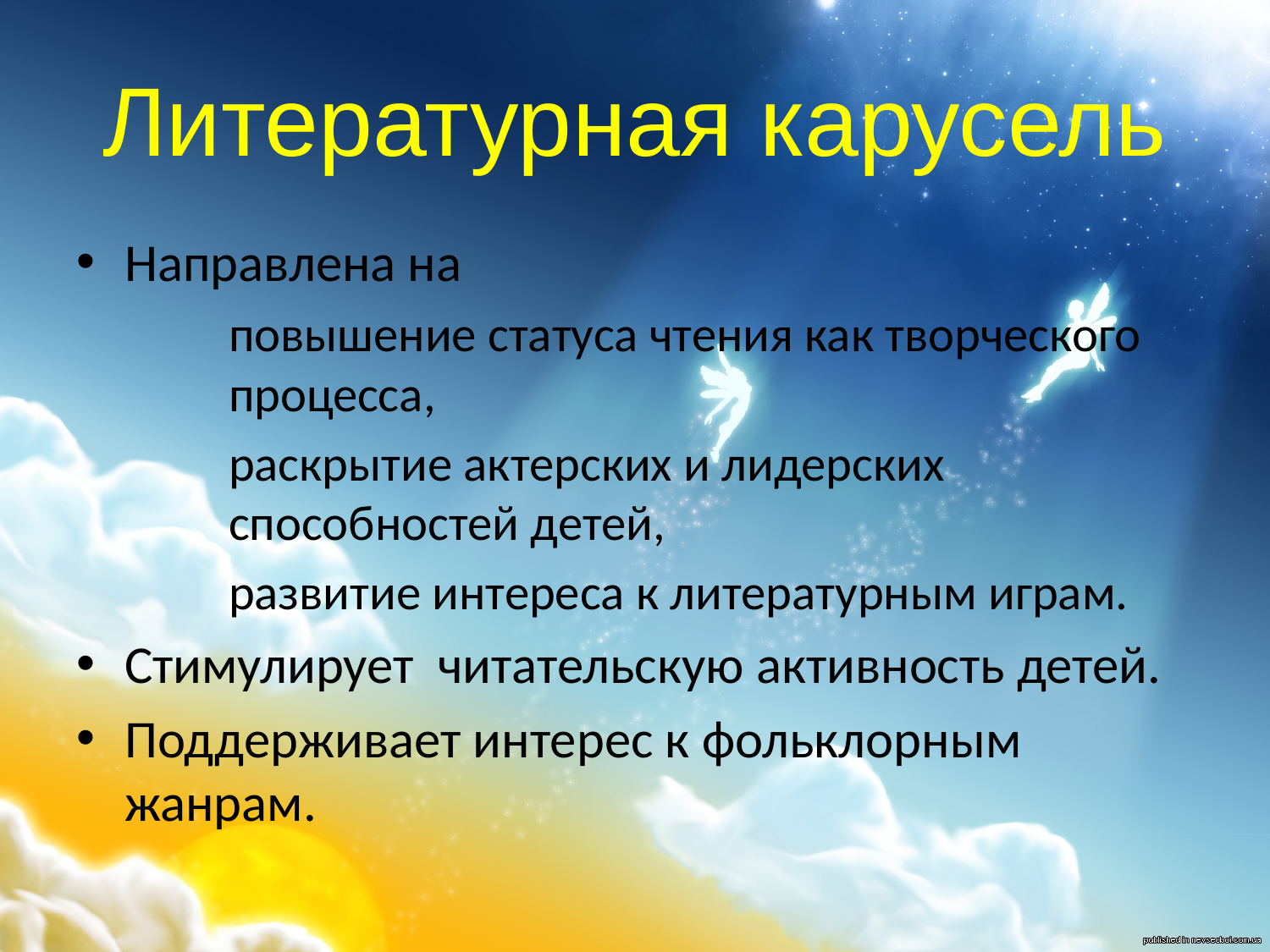

# Литературная карусель
Направлена на
повышение статуса чтения как творческого процесса,
раскрытие актерских и лидерских способностей детей,
развитие интереса к литературным играм.
Стимулирует  читательскую активность детей.
Поддерживает интерес к фольклорным жанрам.